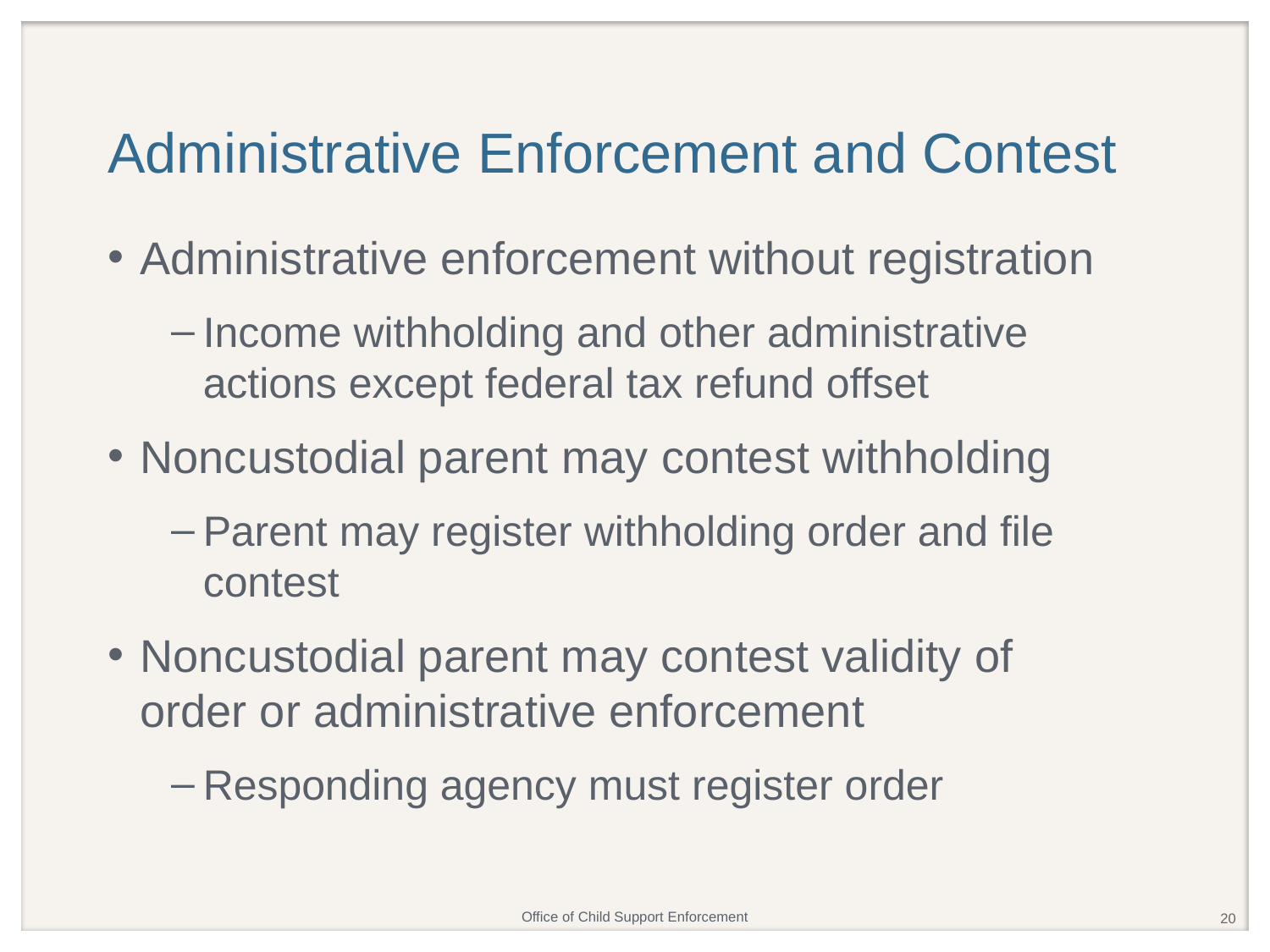

# Administrative Enforcement and Contest
Administrative enforcement without registration
Income withholding and other administrative actions except federal tax refund offset
Noncustodial parent may contest withholding
Parent may register withholding order and file contest
Noncustodial parent may contest validity of order or administrative enforcement
Responding agency must register order
20